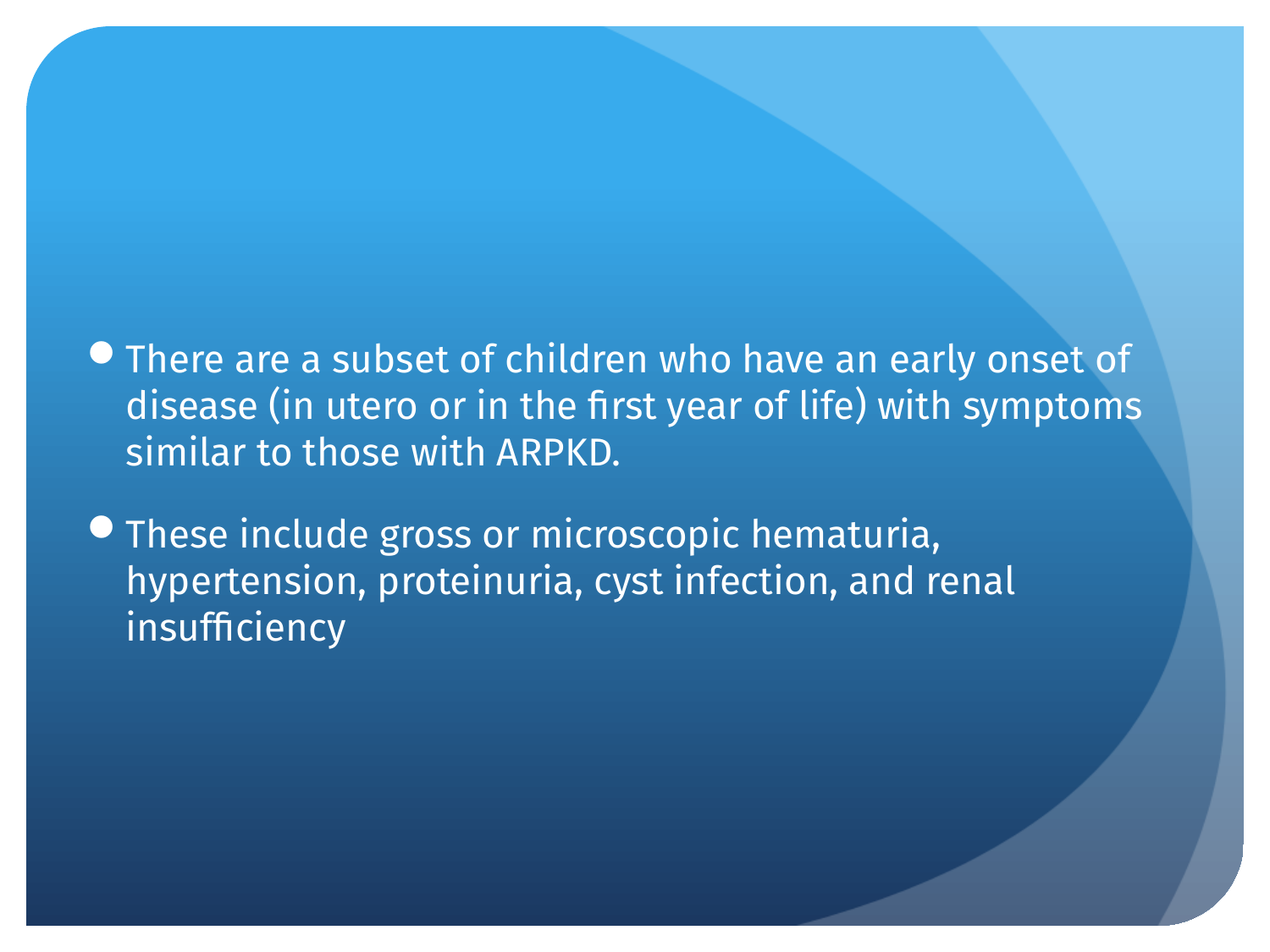

#
There are a subset of children who have an early onset of disease (in utero or in the first year of life) with symptoms similar to those with ARPKD.
These include gross or microscopic hematuria, hypertension, proteinuria, cyst infection, and renal insufficiency